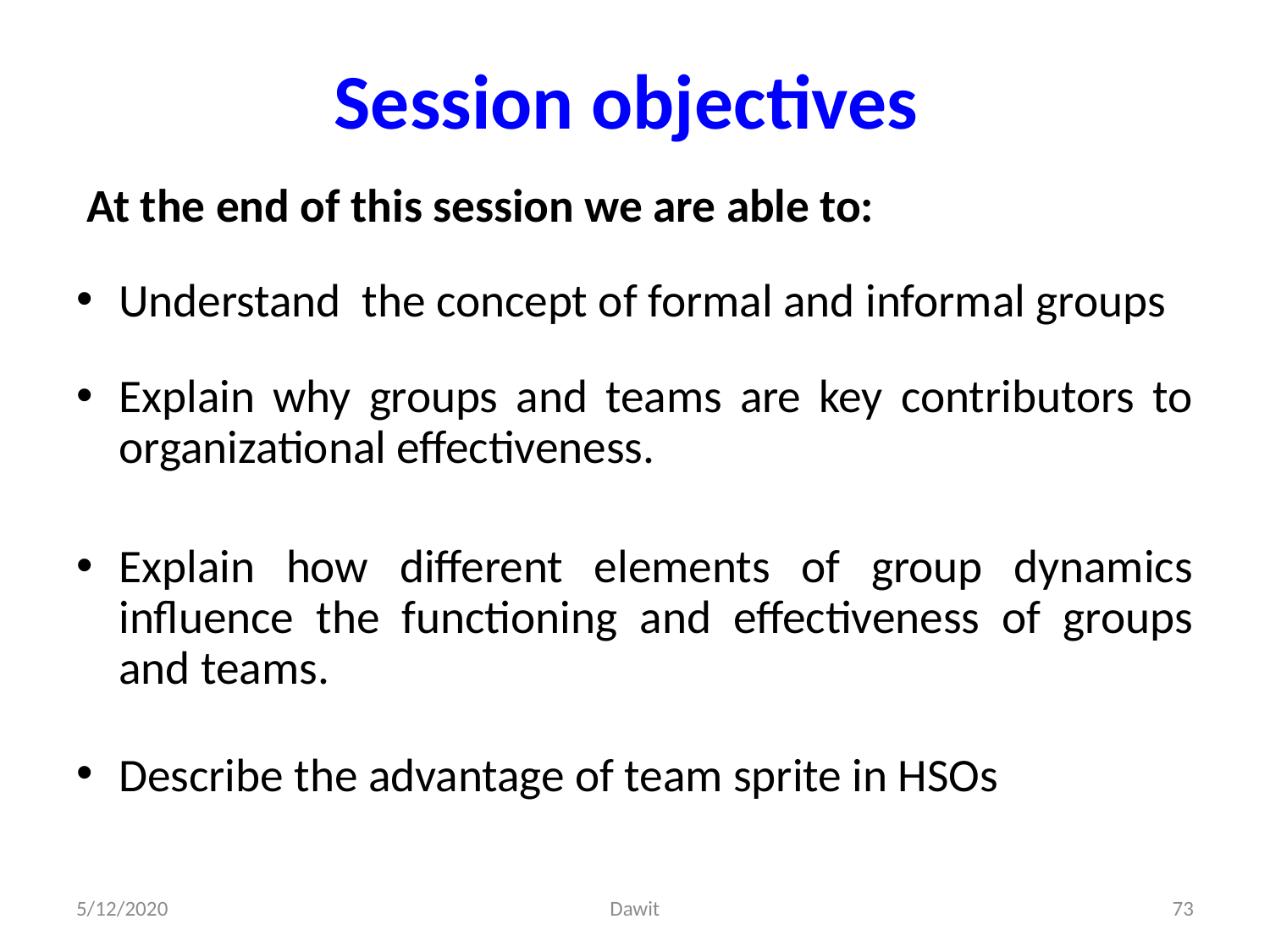

# Session objectives
 At the end of this session we are able to:

Understand  the concept of formal and informal groups

Explain why groups and teams are key contributors to organizational effectiveness.

Explain how different elements of group dynamics influence the functioning and effectiveness of groups and teams.

Describe the advantage of team sprite in HSOs

5/12/2020
Dawit
73